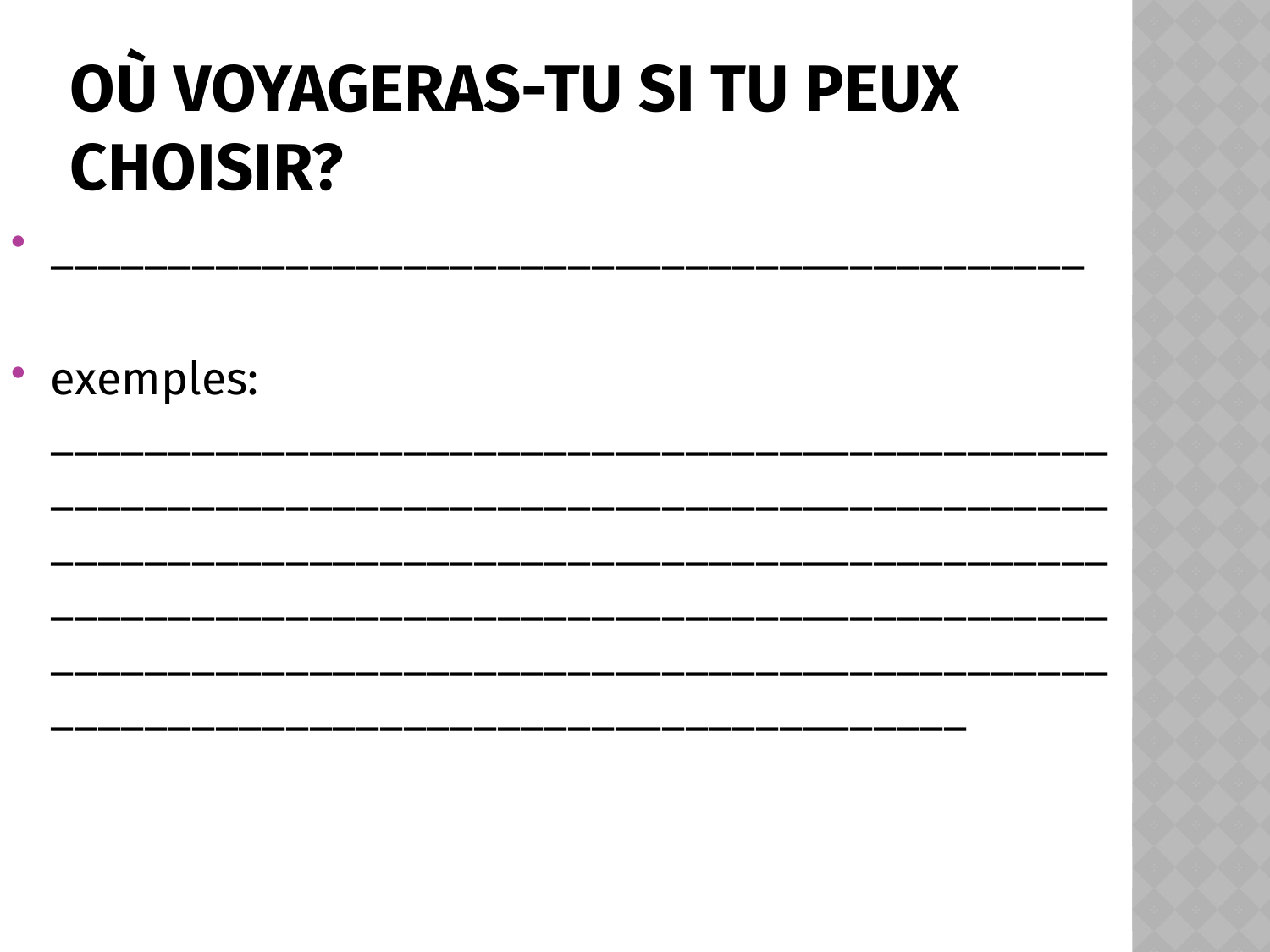

# Où voyageras-tu si tu peux choisir?
____________________________________________

exemples:
________________________________________________________________________________________________________________________________________________________________________________________________________________________________________________________________________